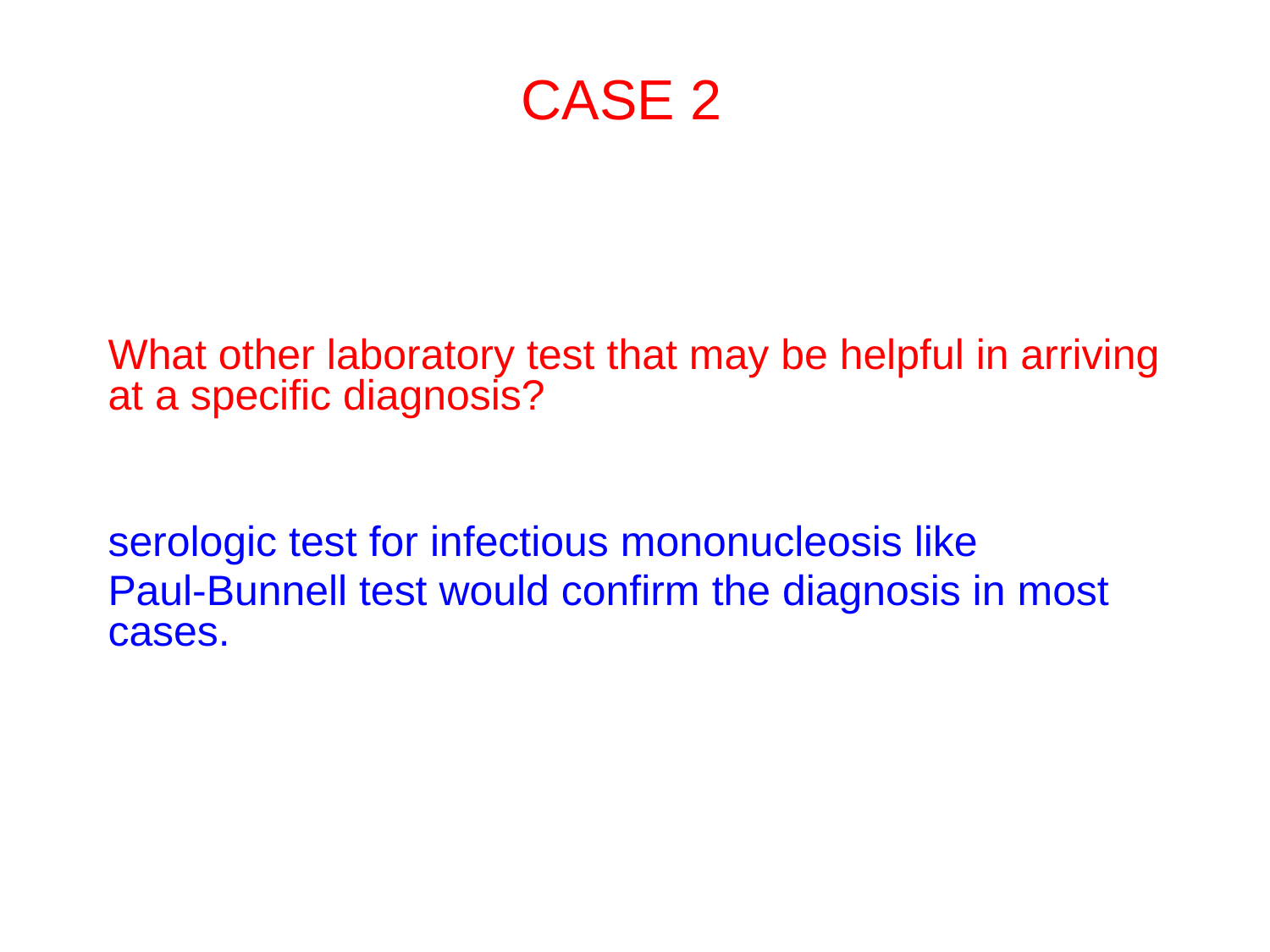

# CASE 2

	What other laboratory test that may be helpful in arriving at a specific diagnosis?

	serologic test for infectious mononucleosis like
	Paul-Bunnell test would confirm the diagnosis in most cases.